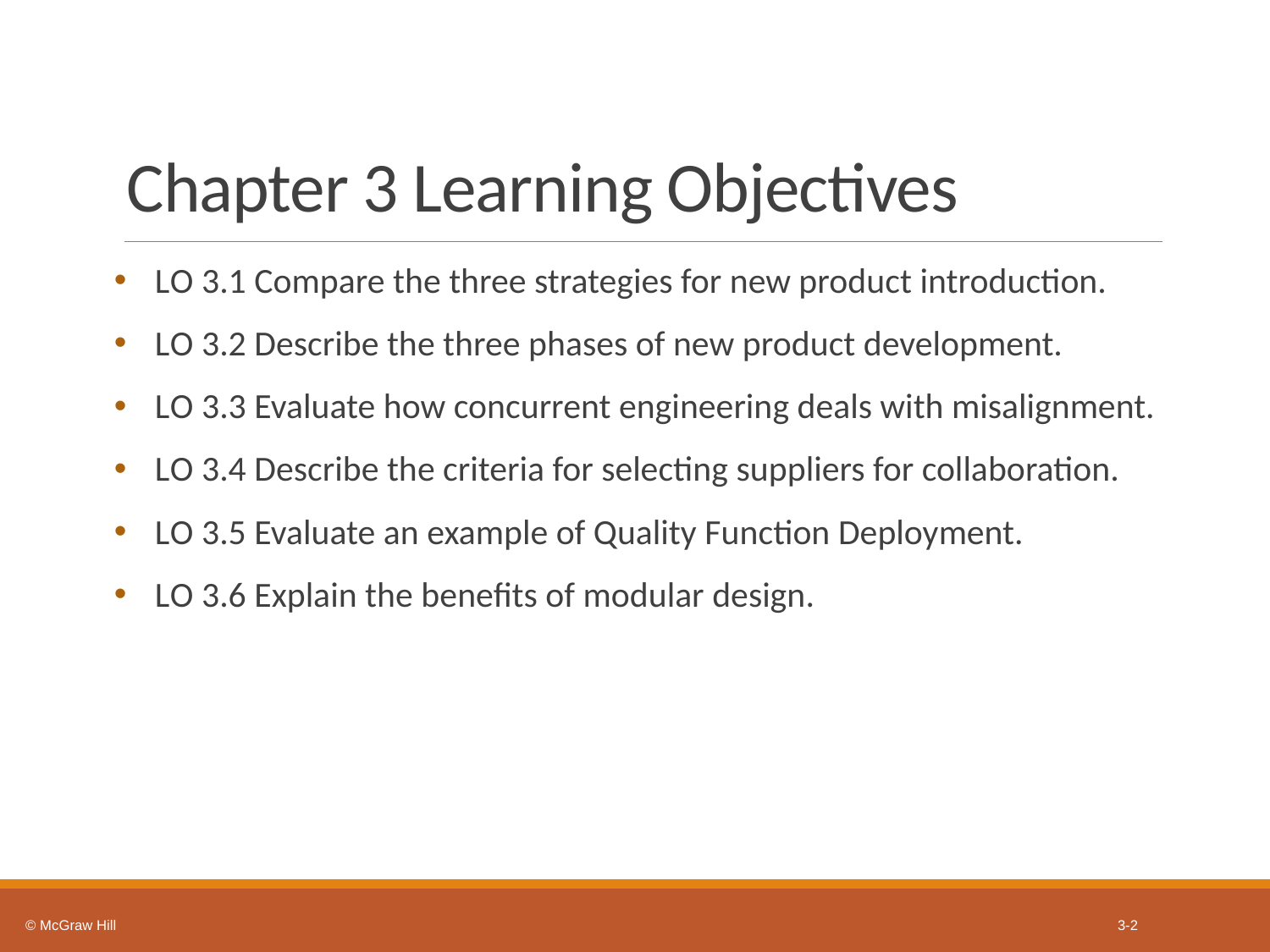

# Chapter 3 Learning Objectives
L O 3.1 Compare the three strategies for new product introduction.
L O 3.2 Describe the three phases of new product development.
L O 3.3 Evaluate how concurrent engineering deals with misalignment.
L O 3.4 Describe the criteria for selecting suppliers for collaboration.
L O 3.5 Evaluate an example of Quality Function Deployment.
L O 3.6 Explain the benefits of modular design.